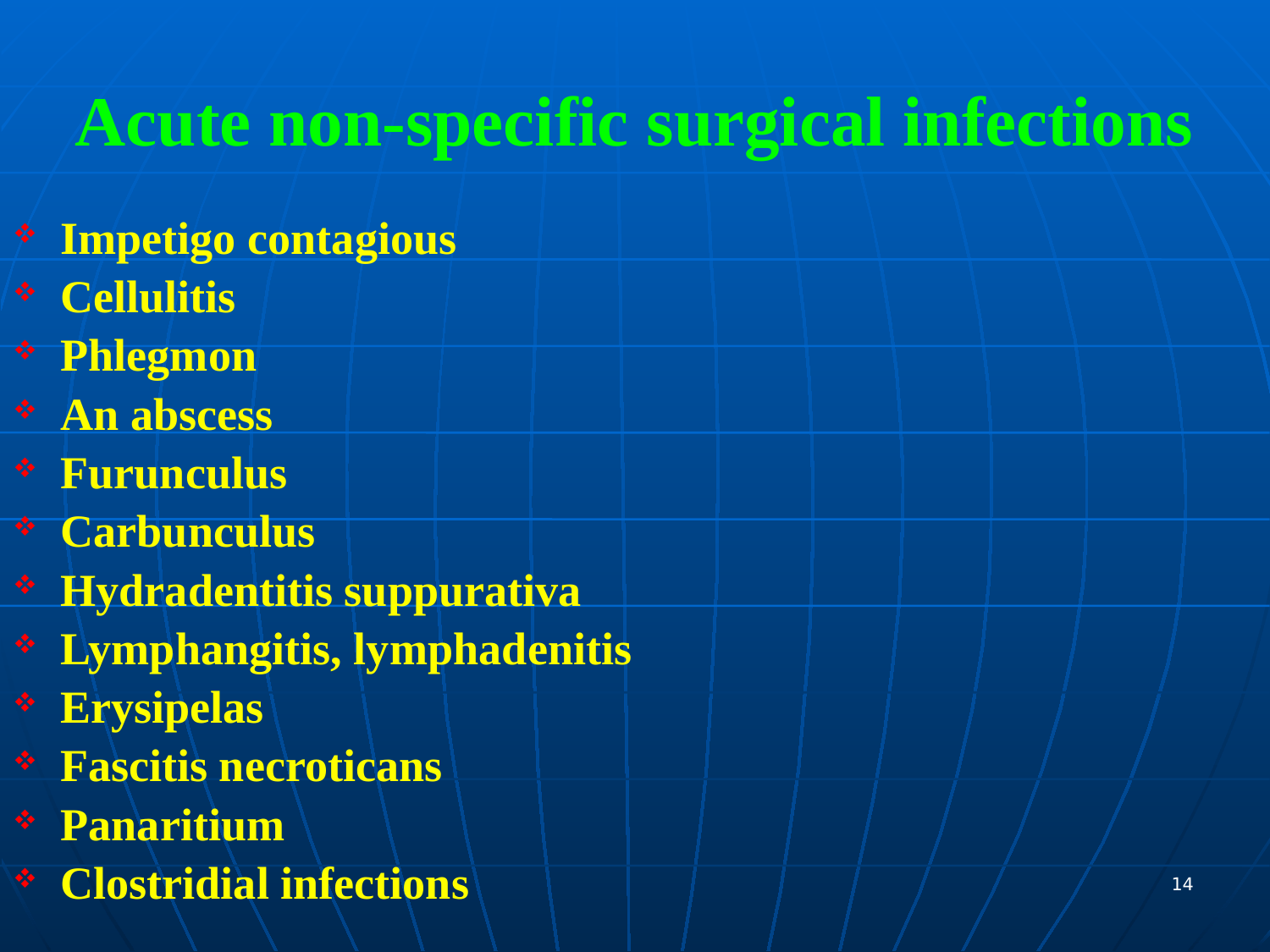

# Acute non-specific surgical infections
Impetigo contagious
Cellulitis
Phlegmon
An abscess
Furunculus
Carbunculus
Hydradentitis suppurativa
Lymphangitis, lymphadenitis
Erysipelas
Fascitis necroticans
Panaritium
Clostridial infections

14